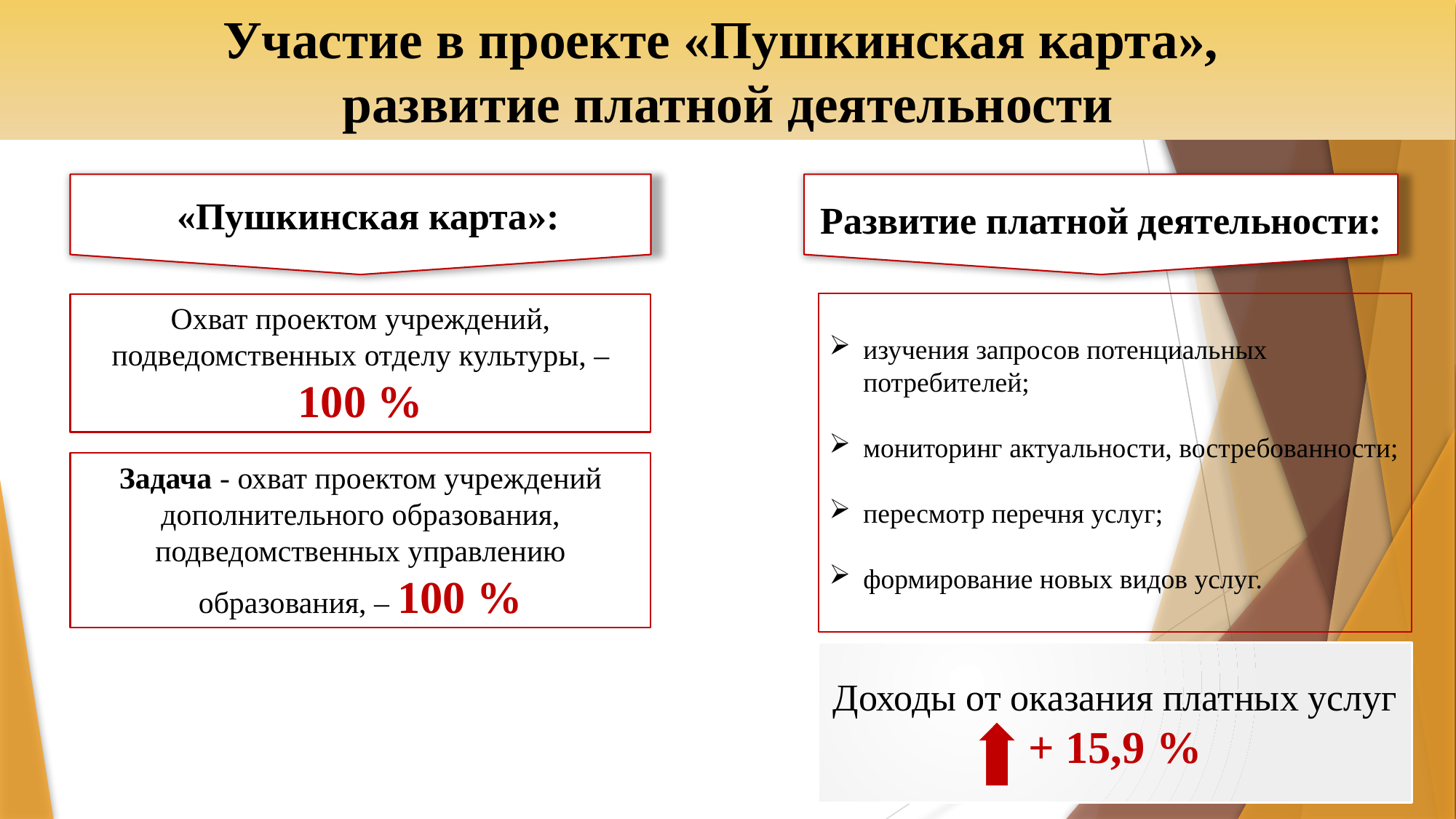

Участие в проекте «Пушкинская карта»,
развитие платной деятельности

  «Пушкинская карта»:

Развитие платной деятельности:

изучения запросов потенциальных потребителей;

мониторинг актуальности, востребованности;

пересмотр перечня услуг;

формирование новых видов услуг.

Охват проектом учреждений, подведомственных отделу культуры, – 100 %
Задача - охват проектом учреждений дополнительного образования, подведомственных управлению образования, – 100 %
Доходы от оказания платных услуг
+ 15,9 %